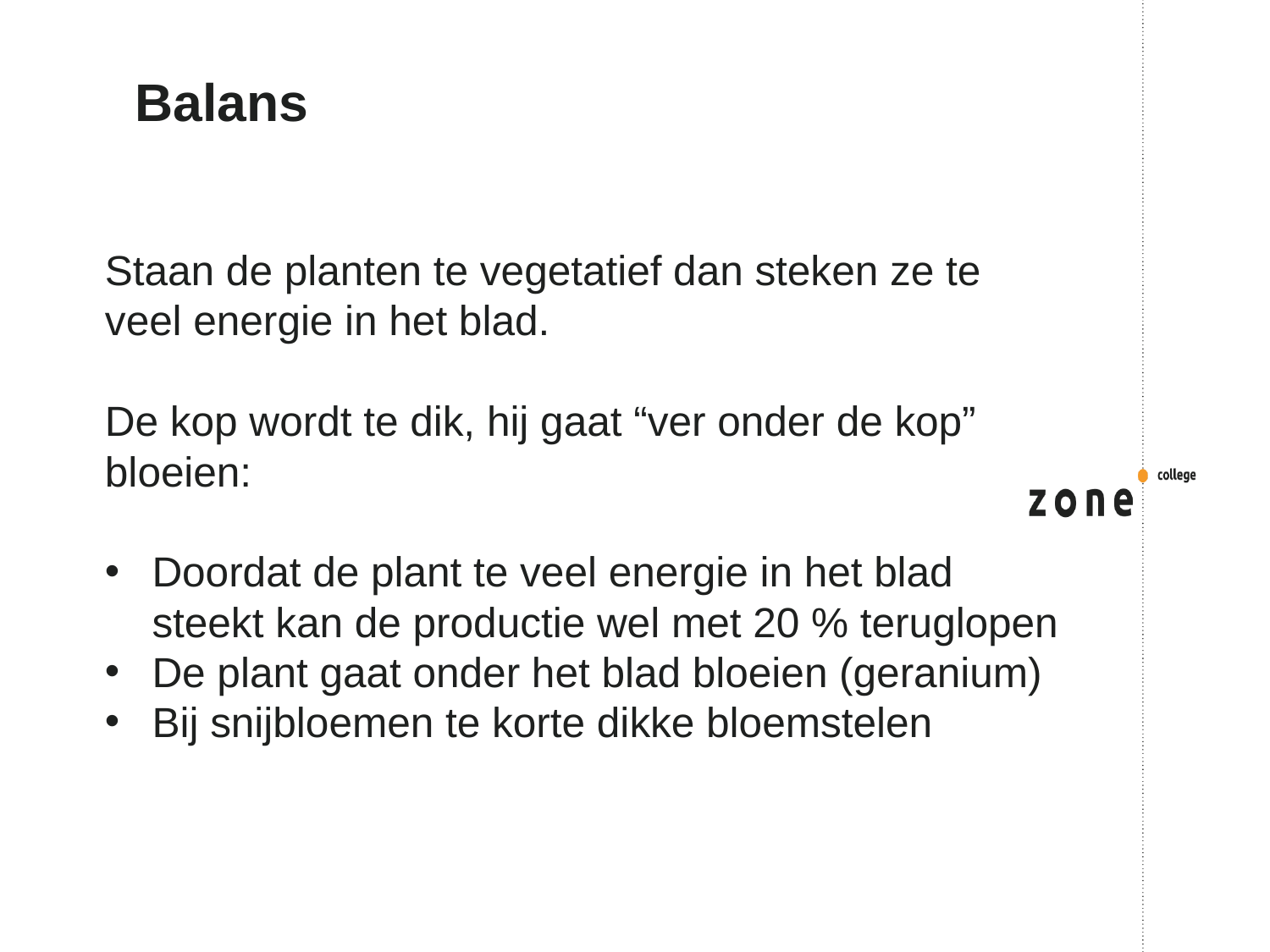

# Balans
Staan de planten te vegetatief dan steken ze te veel energie in het blad.

De kop wordt te dik, hij gaat “ver onder de kop” bloeien:

Doordat de plant te veel energie in het blad steekt kan de productie wel met 20 % teruglopen
De plant gaat onder het blad bloeien (geranium)
Bij snijbloemen te korte dikke bloemstelen